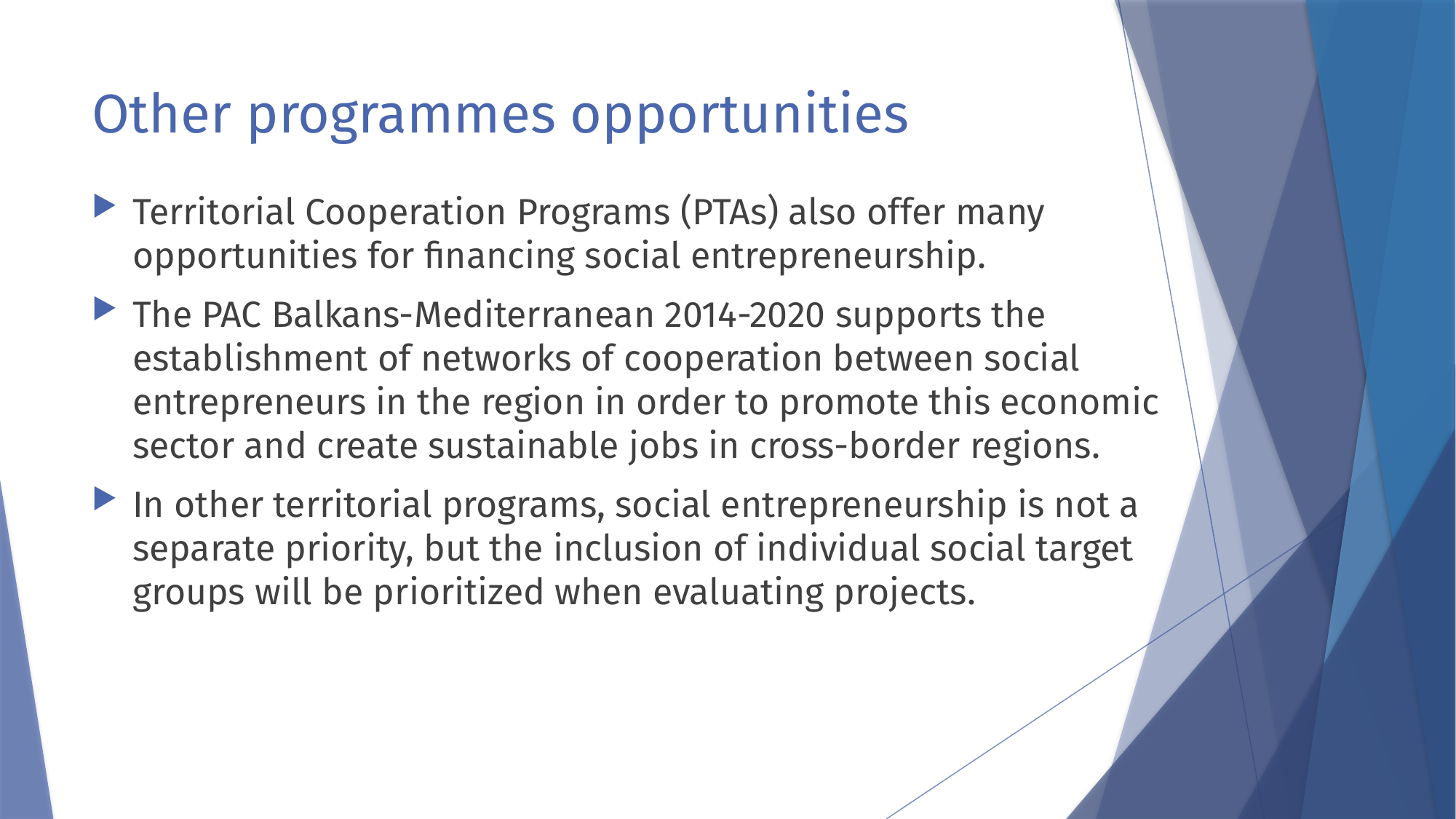

# Other programmes opportunities
Territorial Cooperation Programs (PTAs) also offer many opportunities for financing social entrepreneurship.
The PAC Balkans-Mediterranean 2014-2020 supports the establishment of networks of cooperation between social entrepreneurs in the region in order to promote this economic sector and create sustainable jobs in cross-border regions.
In other territorial programs, social entrepreneurship is not a separate priority, but the inclusion of individual social target groups will be prioritized when evaluating projects.